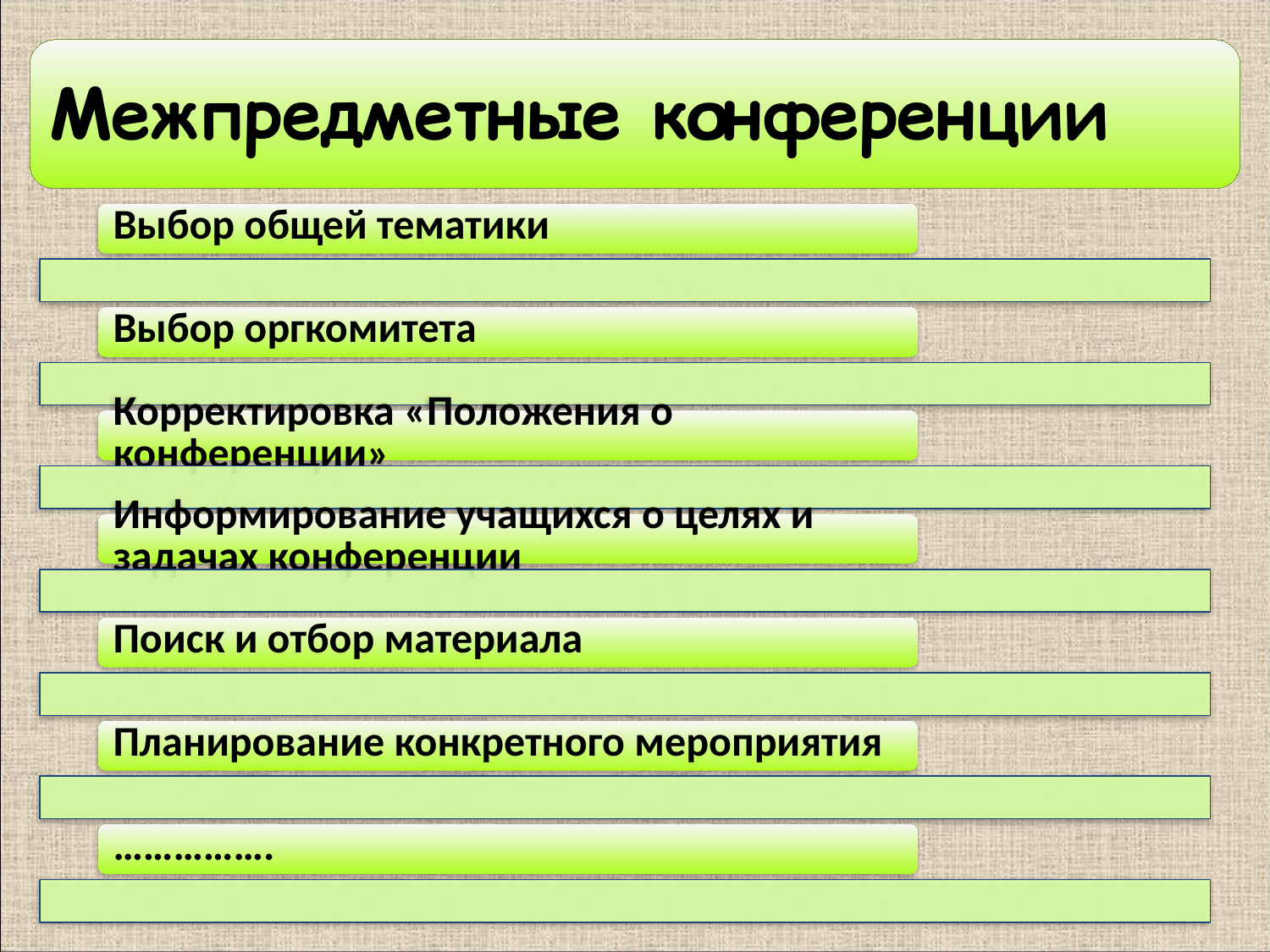

Межпредметные конференции
Выбор общей тематики
Выбор оргкомитета
Корректировка «Положения о конференции»
Информирование учащихся о целях и задачах конференции
Поиск и отбор материала
Планирование конкретного мероприятия
…………….